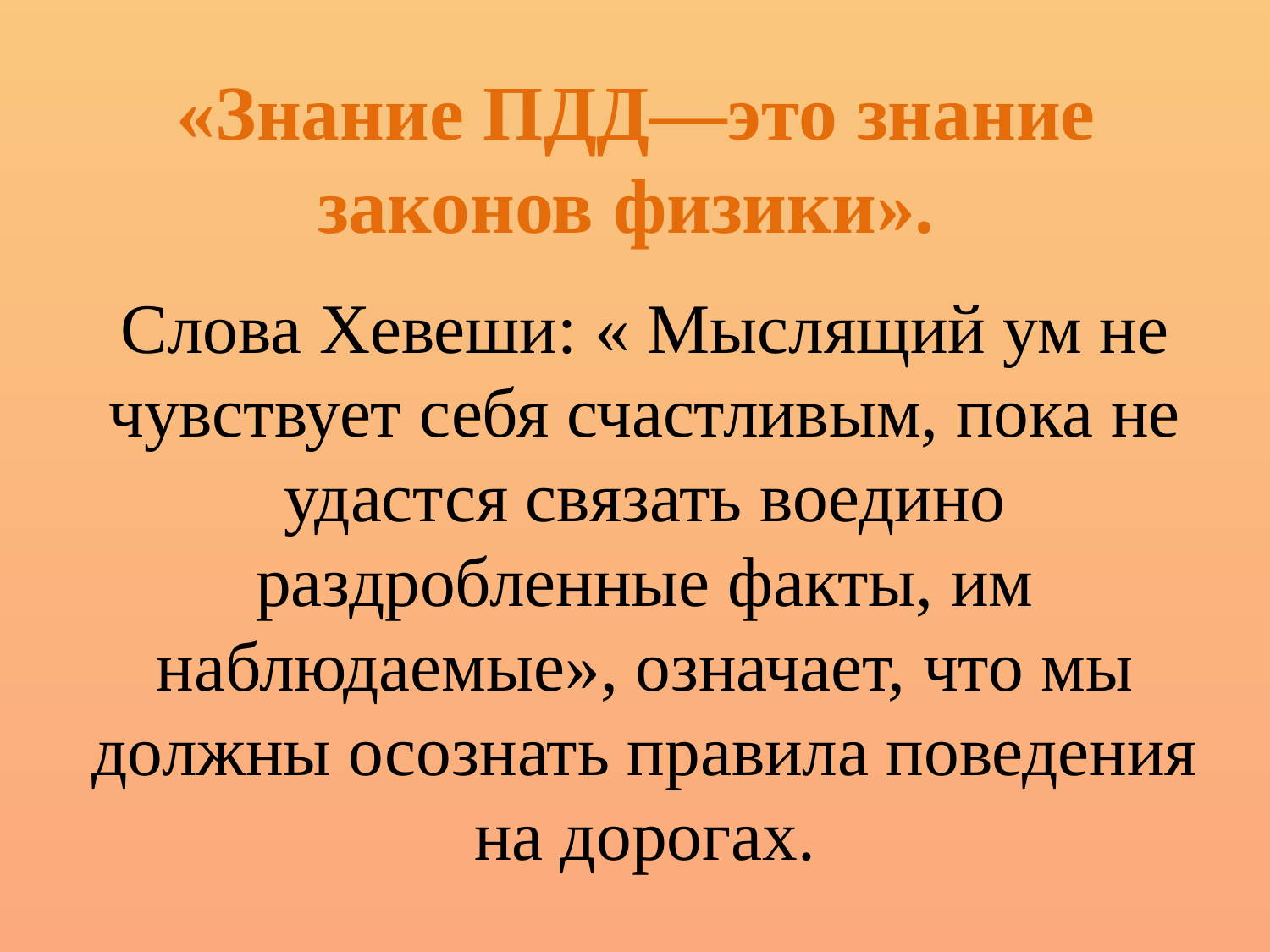

«Знание ПДД—это знание законов физики».

Слова Хевеши: « Мыслящий ум не чувствует себя счастливым, пока не удастся связать воедино раздробленные факты, им наблюдаемые», означает, что мы должны осознать правила поведения на дорогах.